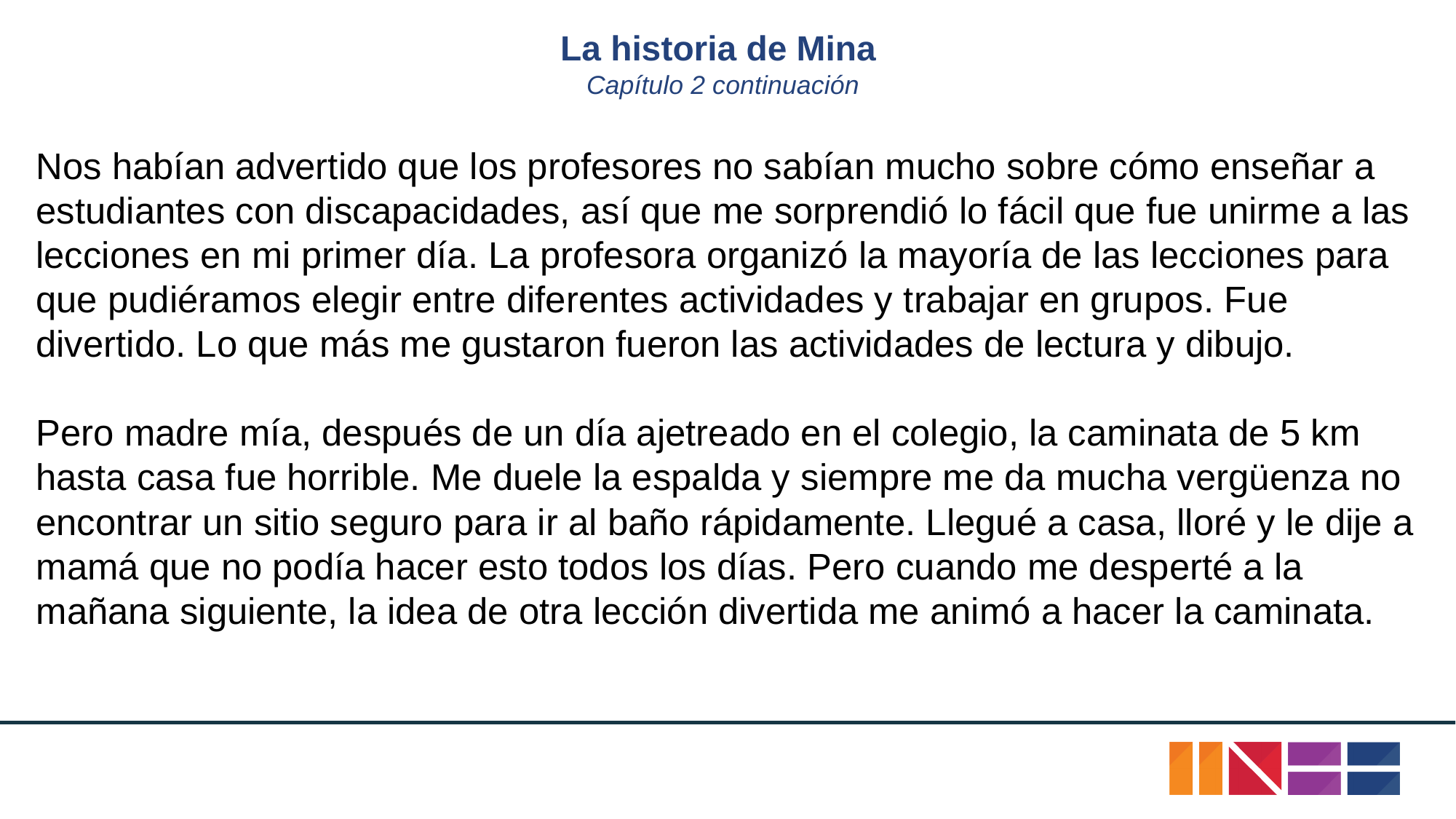

# La historia de Mina
Capítulo 2 continuación
Nos habían advertido que los profesores no sabían mucho sobre cómo enseñar a estudiantes con discapacidades, así que me sorprendió lo fácil que fue unirme a las lecciones en mi primer día. La profesora organizó la mayoría de las lecciones para que pudiéramos elegir entre diferentes actividades y trabajar en grupos. Fue divertido. Lo que más me gustaron fueron las actividades de lectura y dibujo.

Pero madre mía, después de un día ajetreado en el colegio, la caminata de 5 km hasta casa fue horrible. Me duele la espalda y siempre me da mucha vergüenza no encontrar un sitio seguro para ir al baño rápidamente. Llegué a casa, lloré y le dije a mamá que no podía hacer esto todos los días. Pero cuando me desperté a la mañana siguiente, la idea de otra lección divertida me animó a hacer la caminata.